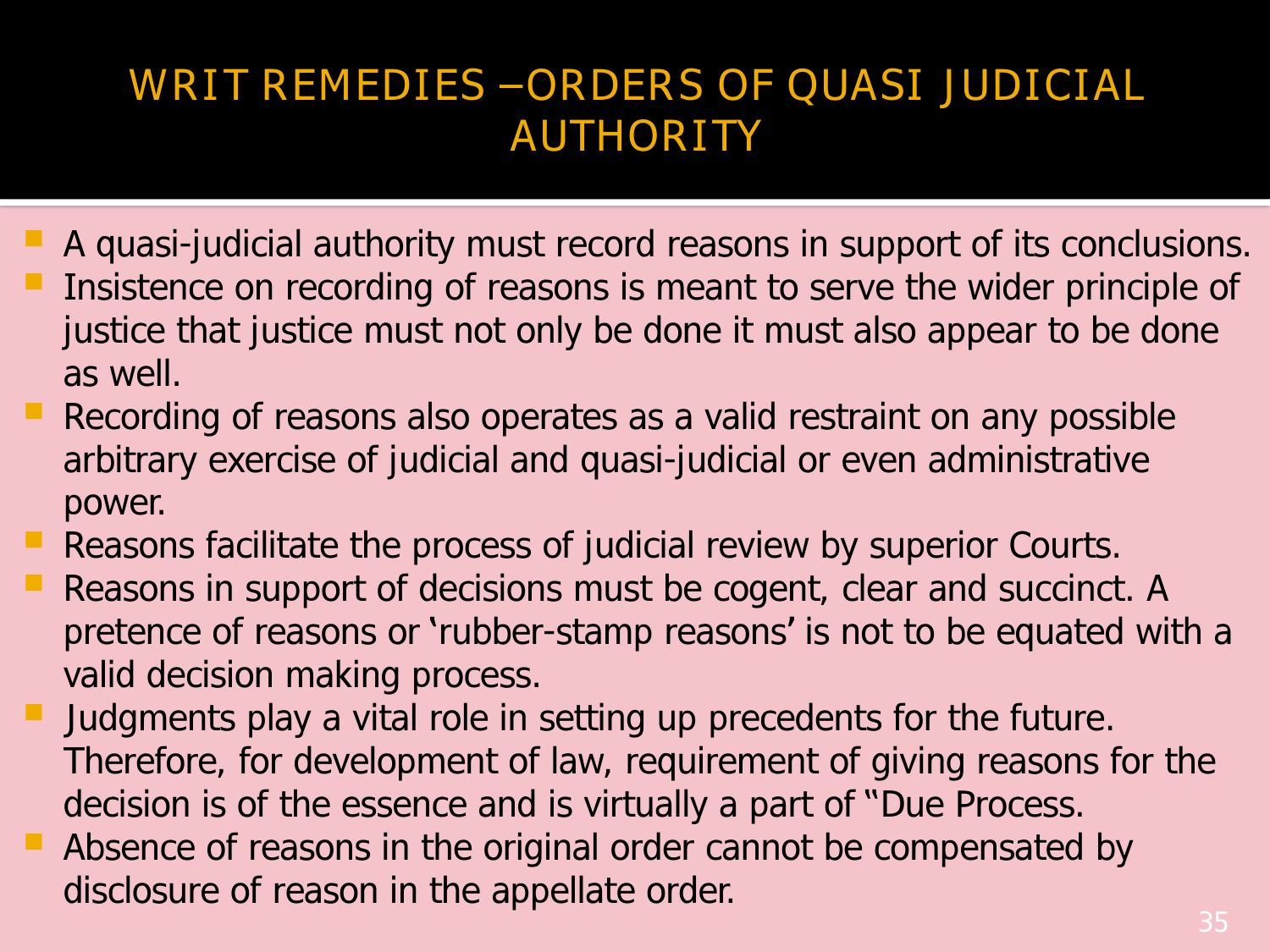

# WRIT REMEDIES –ORDERS OF QUASI JUDICIAL AUTHORITY
A quasi-judicial authority must record reasons in support of its conclusions.
Insistence on recording of reasons is meant to serve the wider principle of justice that justice must not only be done it must also appear to be done as well.
Recording of reasons also operates as a valid restraint on any possible arbitrary exercise of judicial and quasi-judicial or even administrative power.
Reasons facilitate the process of judicial review by superior Courts.
Reasons in support of decisions must be cogent, clear and succinct. A pretence of reasons or ‘rubber-stamp reasons’ is not to be equated with a valid decision making process.
Judgments play a vital role in setting up precedents for the future. Therefore, for development of law, requirement of giving reasons for the decision is of the essence and is virtually a part of “Due Process.
Absence of reasons in the original order cannot be compensated by disclosure of reason in the appellate order.

35